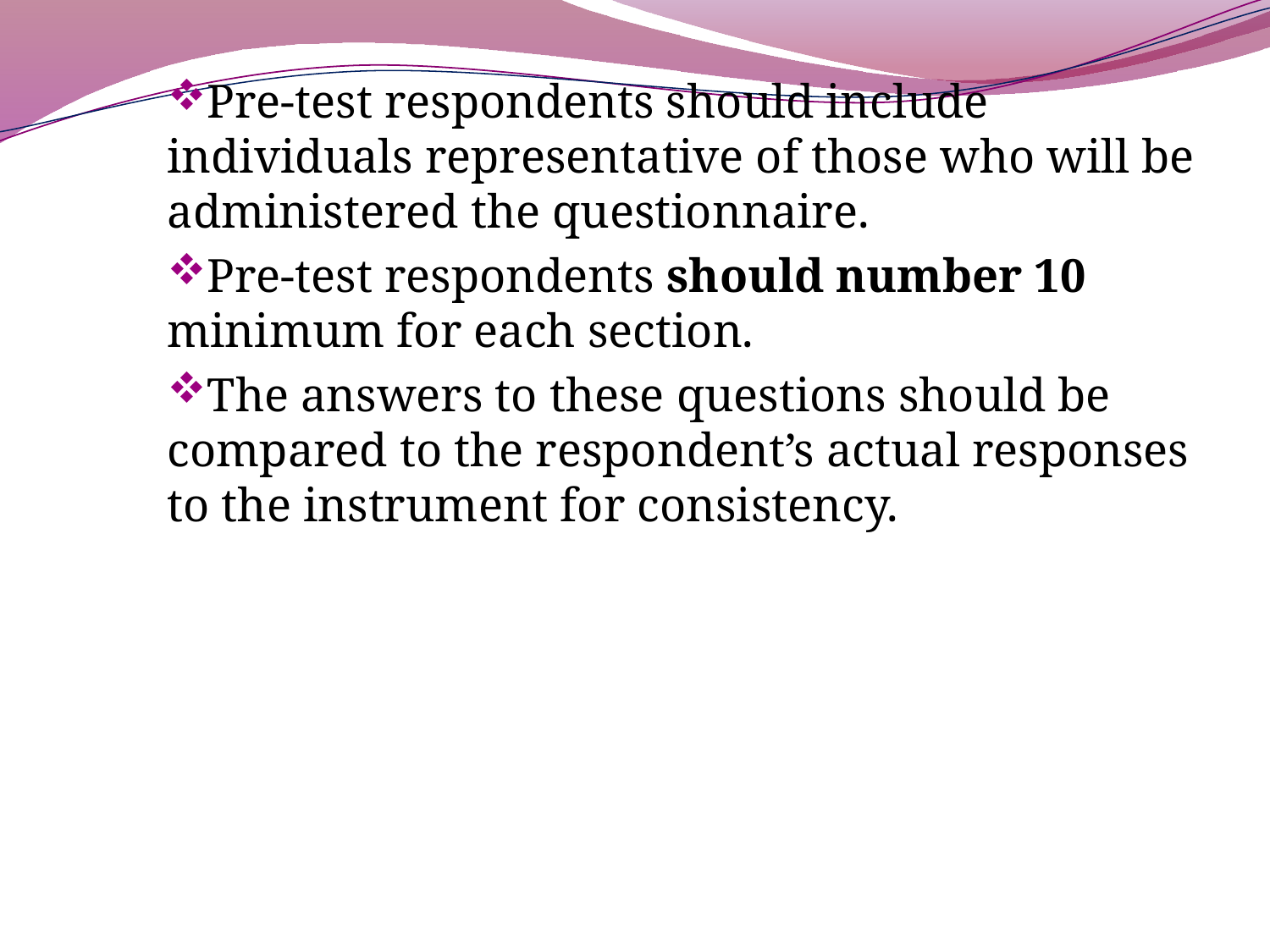

Pre-test respondents should include individuals representative of those who will be administered the questionnaire.
Pre-test respondents should number 10 minimum for each section.
The answers to these questions should be compared to the respondent’s actual responses to the instrument for consistency.